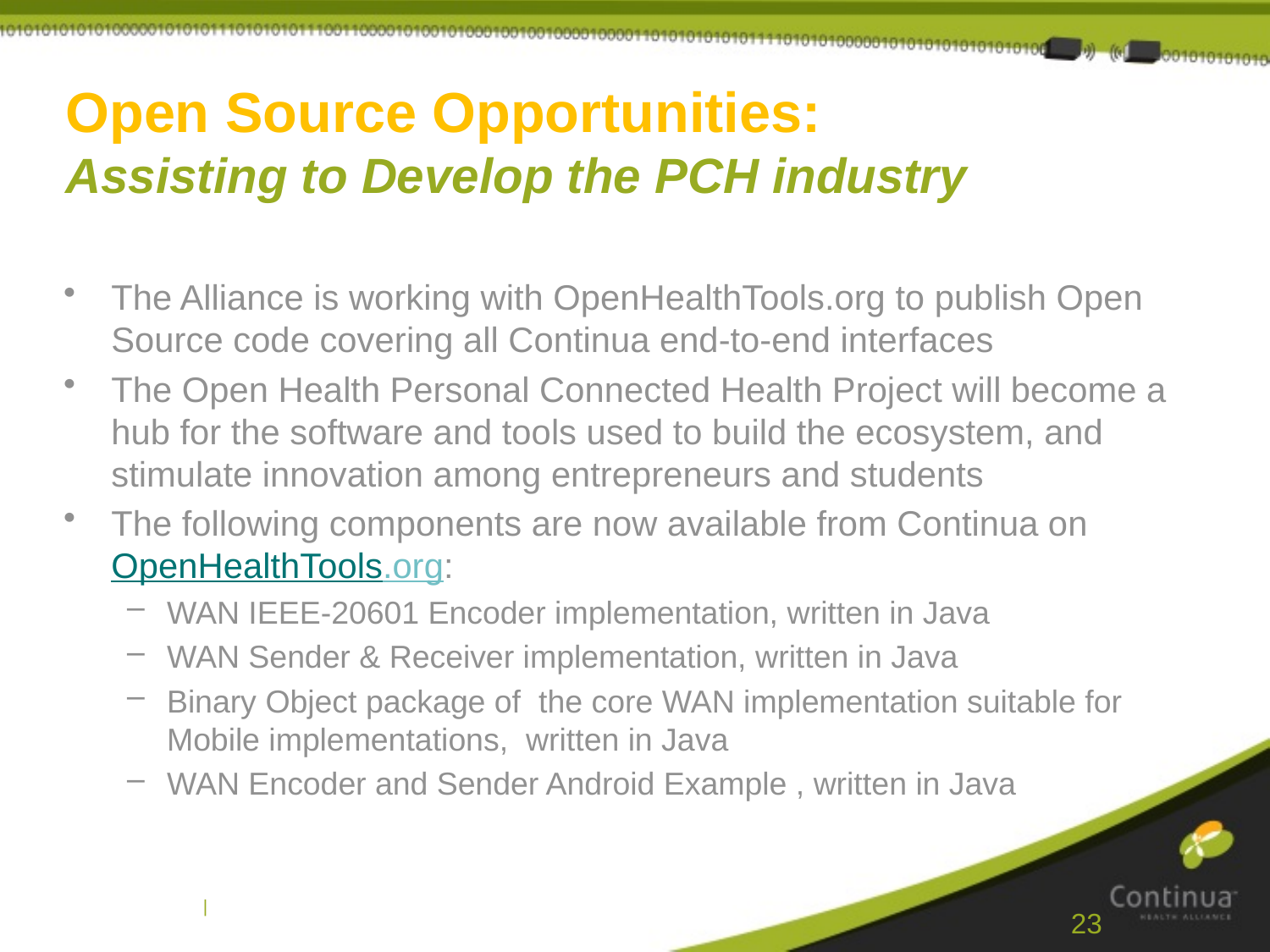

Open Source Opportunities:
Assisting to Develop the PCH industry
The Alliance is working with OpenHealthTools.org to publish Open Source code covering all Continua end-to-end interfaces
The Open Health Personal Connected Health Project will become a hub for the software and tools used to build the ecosystem, and stimulate innovation among entrepreneurs and students
The following components are now available from Continua on OpenHealthTools.org:
WAN IEEE-20601 Encoder implementation, written in Java
WAN Sender & Receiver implementation, written in Java
Binary Object package of  the core WAN implementation suitable for Mobile implementations,  written in Java
WAN Encoder and Sender Android Example , written in Java